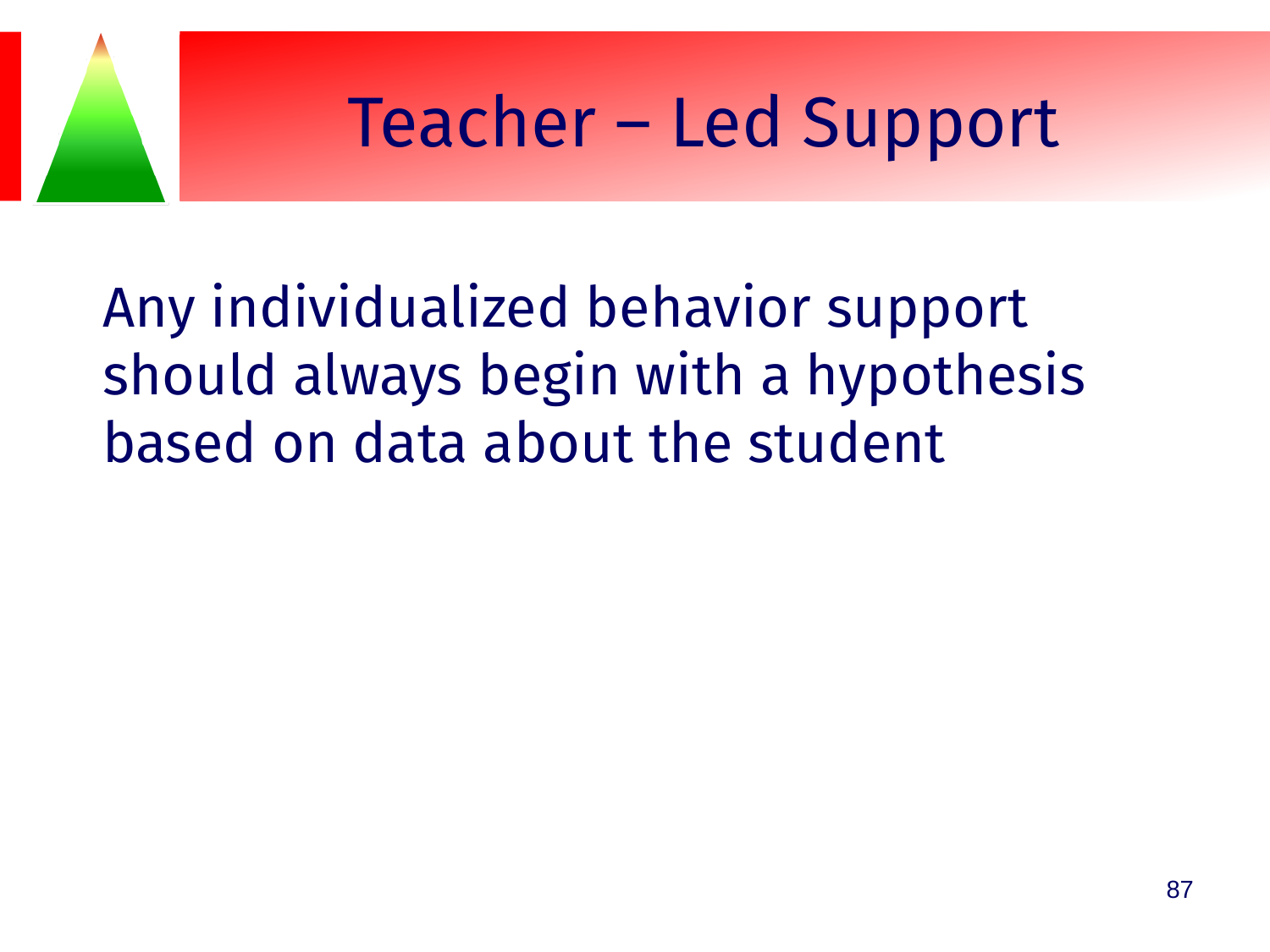

# Teacher – Led Support
Any individualized behavior support should always begin with a hypothesis  based on data about the student
87